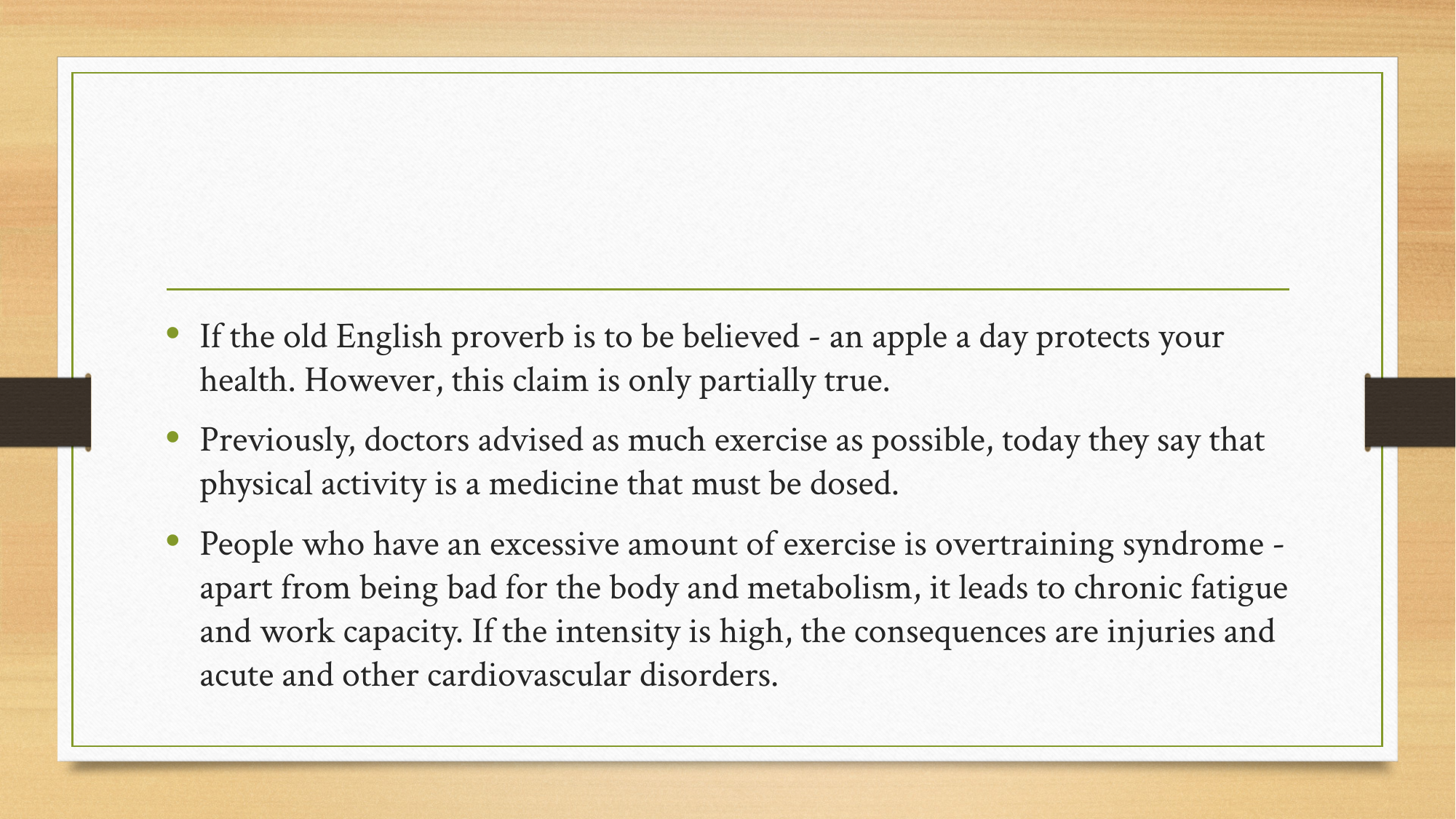

If the old English proverb is to be believed - an apple a day protects your health. However, this claim is only partially true.
Previously, doctors advised as much exercise as possible, today they say that physical activity is a medicine that must be dosed.
People who have an excessive amount of exercise is overtraining syndrome - apart from being bad for the body and metabolism, it leads to chronic fatigue and work capacity. If the intensity is high, the consequences are injuries and acute and other cardiovascular disorders.